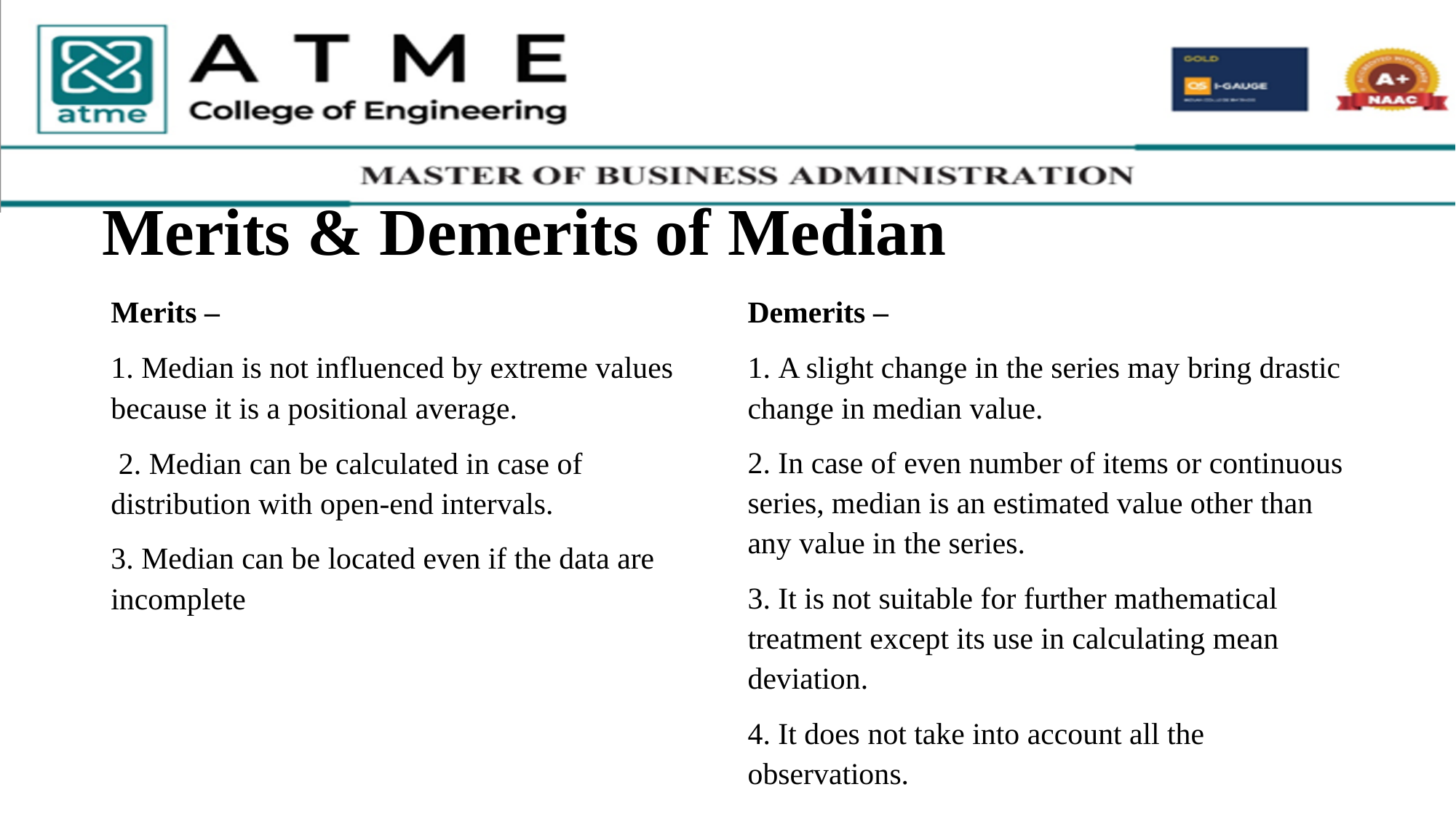

# Merits & Demerits of Median
Merits –
1. Median is not influenced by extreme values because it is a positional average.
 2. Median can be calculated in case of distribution with open-end intervals.
3. Median can be located even if the data are incomplete
Demerits –
1. A slight change in the series may bring drastic change in median value.
2. In case of even number of items or continuous series, median is an estimated value other than any value in the series.
3. It is not suitable for further mathematical treatment except its use in calculating mean deviation.
4. It does not take into account all the observations.